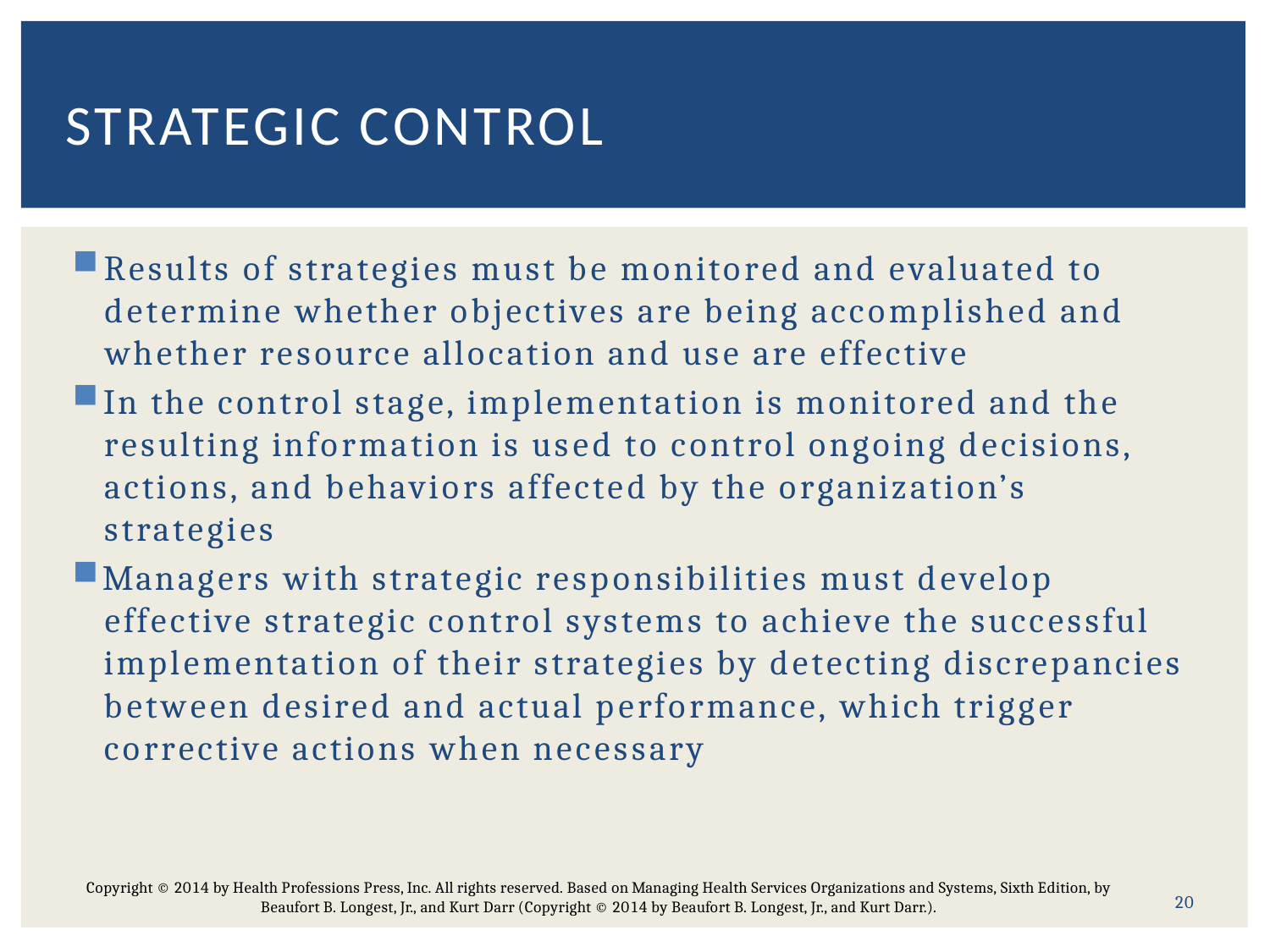

# Strategic control
Results of strategies must be monitored and evaluated to determine whether objectives are being accomplished and whether resource allocation and use are effective
In the control stage, implementation is monitored and the resulting information is used to control ongoing decisions, actions, and behaviors affected by the organization’s strategies
Managers with strategic responsibilities must develop effective strategic control systems to achieve the successful implementation of their strategies by detecting discrepancies between desired and actual performance, which trigger corrective actions when necessary
20